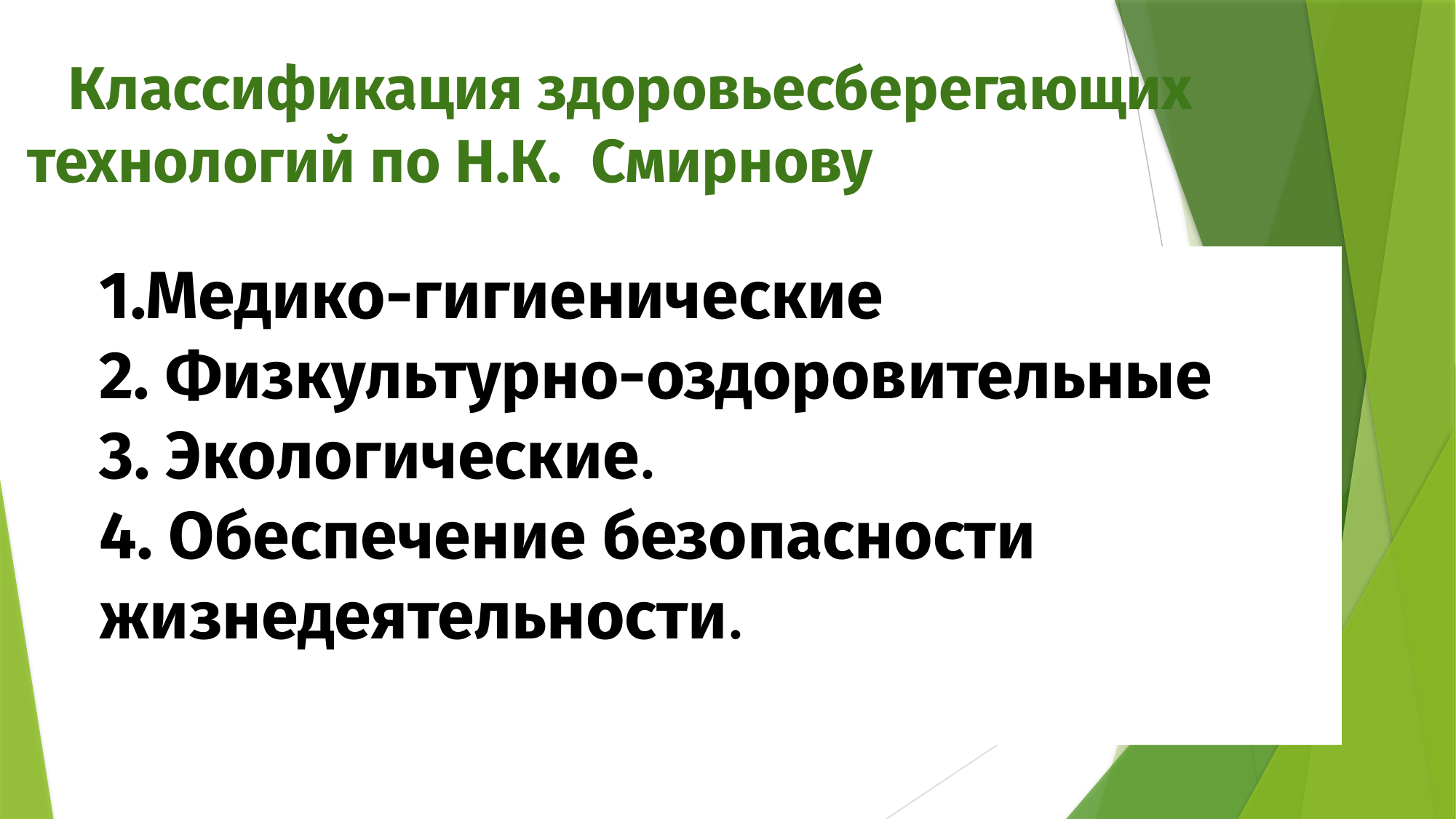

Классификация здоровьесберегающих технологий по Н.К.  Смирнову
1.Медико-гигиенические
2. Физкультурно-оздоровительные
3. Экологические.
4. Обеспечение безопасности жизнедеятельности.